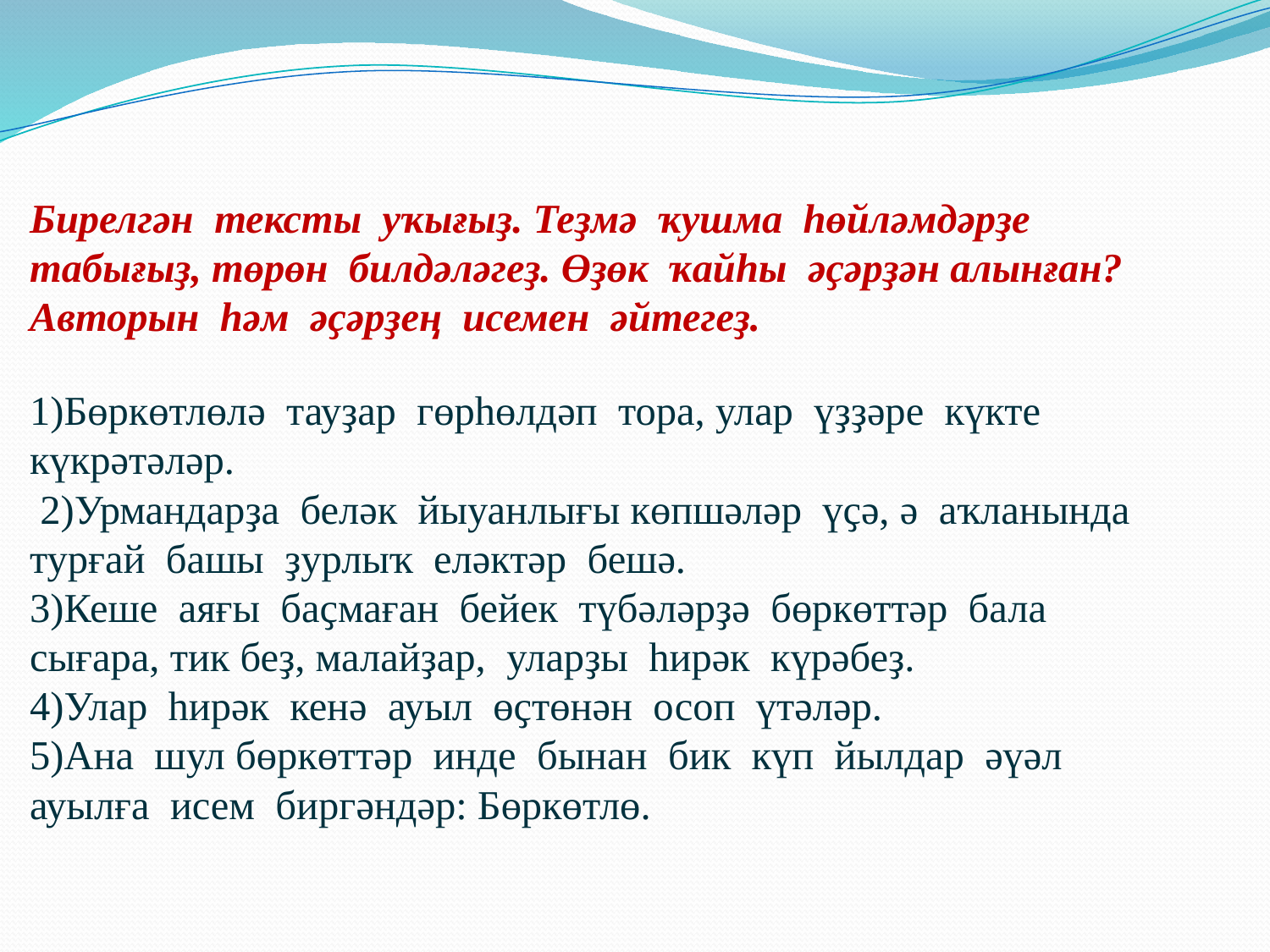

# Бирелгән  тексты  уҡығыҙ. Теҙмә  ҡушма  һөйләмдәрҙе  табығыҙ, төрөн  билдәләгеҙ. Өҙөк  ҡайһы  әҫәрҙән алынған? Авторын  һәм  әҫәрҙең  исемен  әйтегеҙ. 1)Бөркөтлөлә  тауҙар  гөрһөлдәп  тора, улар  үҙҙәре  күкте  күкрәтәләр. 2)Урмандарҙа  беләк  йыуанлығы көпшәләр  үҫә, ә  аҡланында  турғай  башы  ҙурлыҡ  еләктәр  бешә. 3)Кеше  аяғы  баҫмаған  бейек  түбәләрҙә  бөркөттәр  бала  сығара, тик беҙ, малайҙар,  уларҙы  һирәк  күрәбеҙ. 4)Улар  һирәк  кенә  ауыл  өҫтөнән  осоп  үтәләр. 5)Ана  шул бөркөттәр  инде  бынан  бик  күп  йылдар  әүәл  ауылға  исем  биргәндәр: Бөркөтлө.